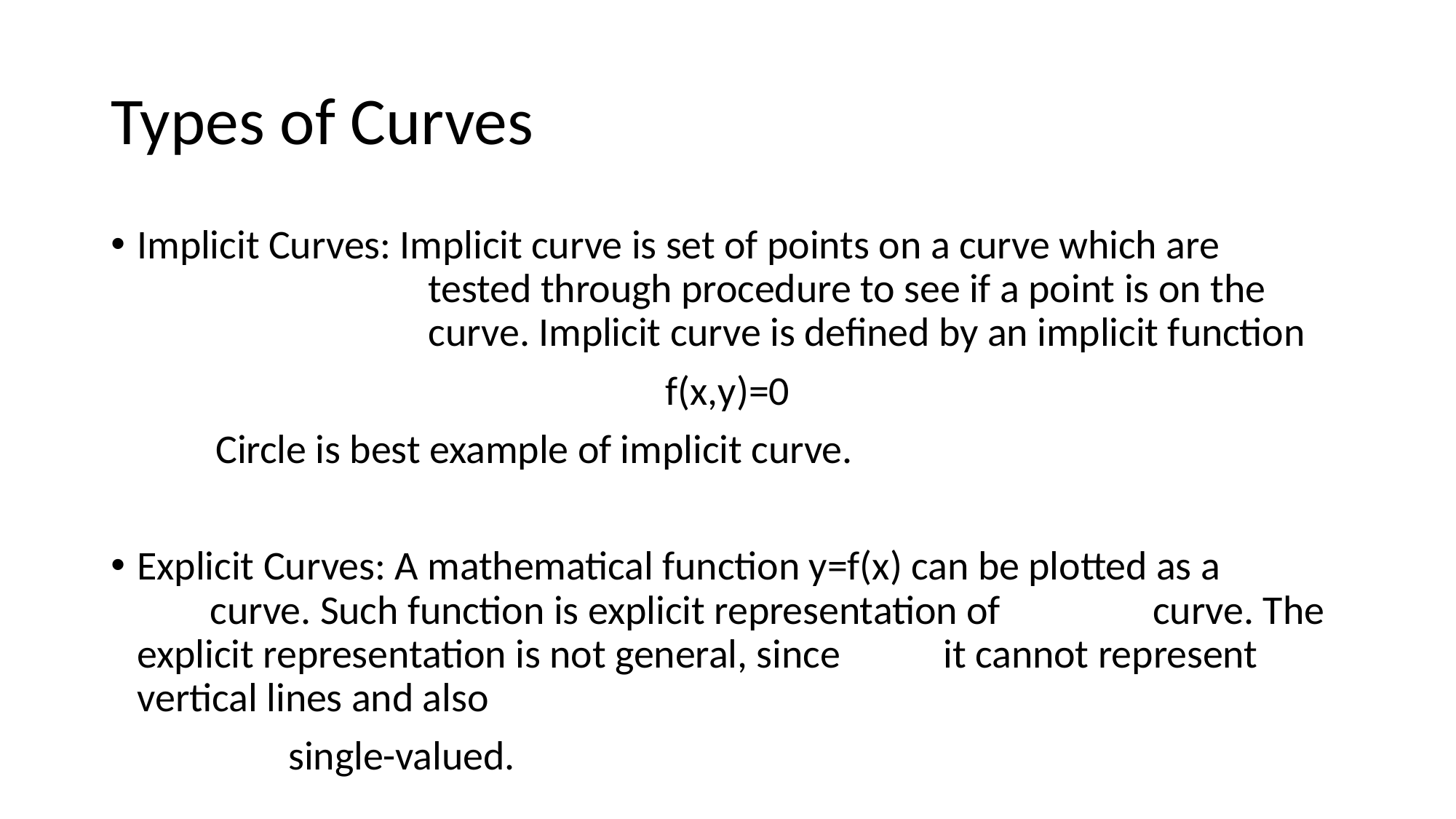

# Types of Curves
Implicit Curves: Implicit curve is set of points on a curve which are 			         tested through procedure to see if a point is on the 			         curve. Implicit curve is defined by an implicit function
f(x,y)=0
	Circle is best example of implicit curve.

Explicit Curves: A mathematical function y=f(x) can be plotted as a 			        curve. Such function is explicit representation of 			        curve. The explicit representation is not general, since 		        it cannot represent vertical lines and also
		        single-valued.